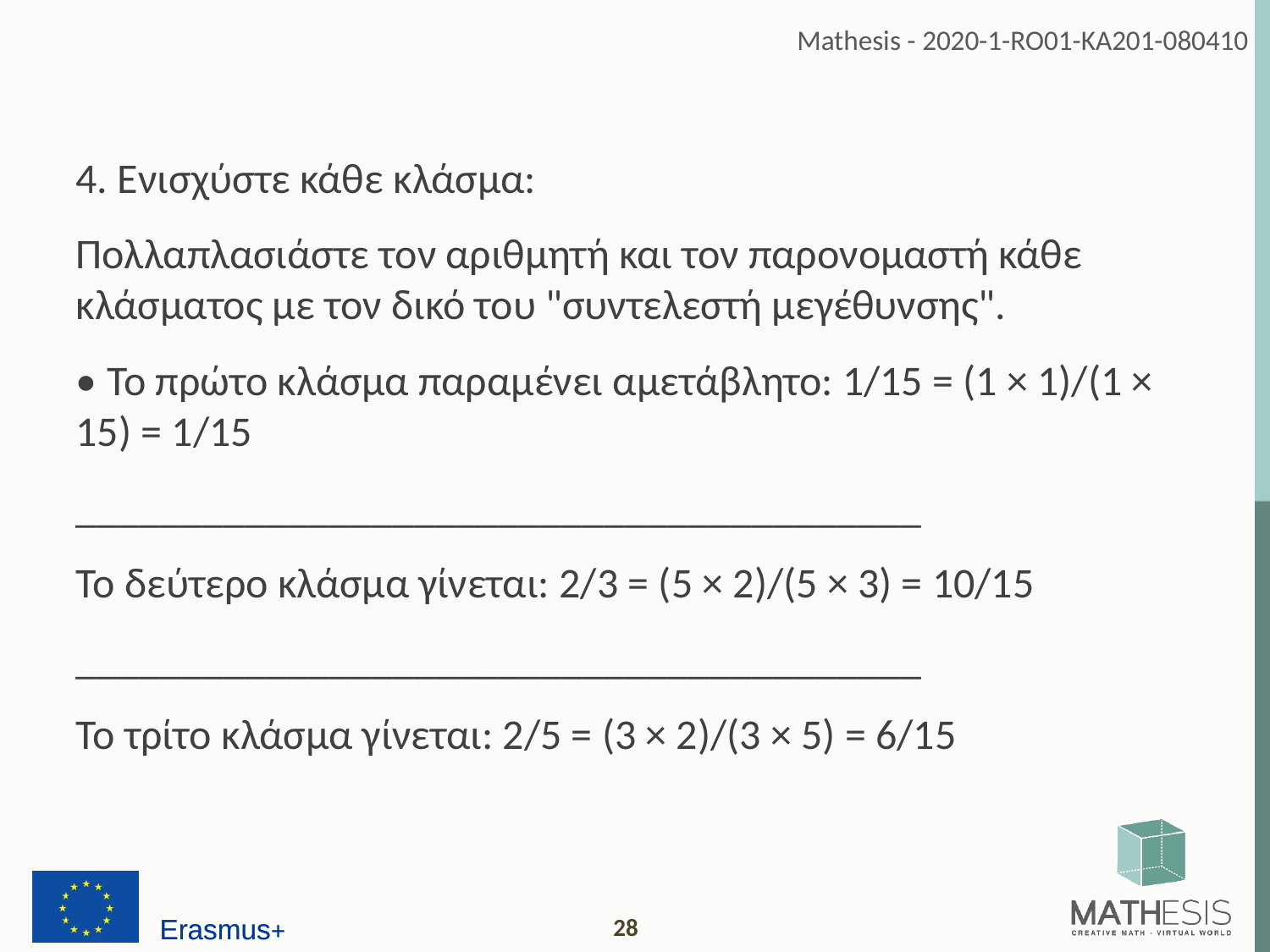

4. Ενισχύστε κάθε κλάσμα:
Πολλαπλασιάστε τον αριθμητή και τον παρονομαστή κάθε κλάσματος με τον δικό του "συντελεστή μεγέθυνσης".
• Το πρώτο κλάσμα παραμένει αμετάβλητο: 1/15 = (1 × 1)/(1 × 15) = 1/15
________________________________________
Το δεύτερο κλάσμα γίνεται: 2/3 = (5 × 2)/(5 × 3) = 10/15
________________________________________
Το τρίτο κλάσμα γίνεται: 2/5 = (3 × 2)/(3 × 5) = 6/15